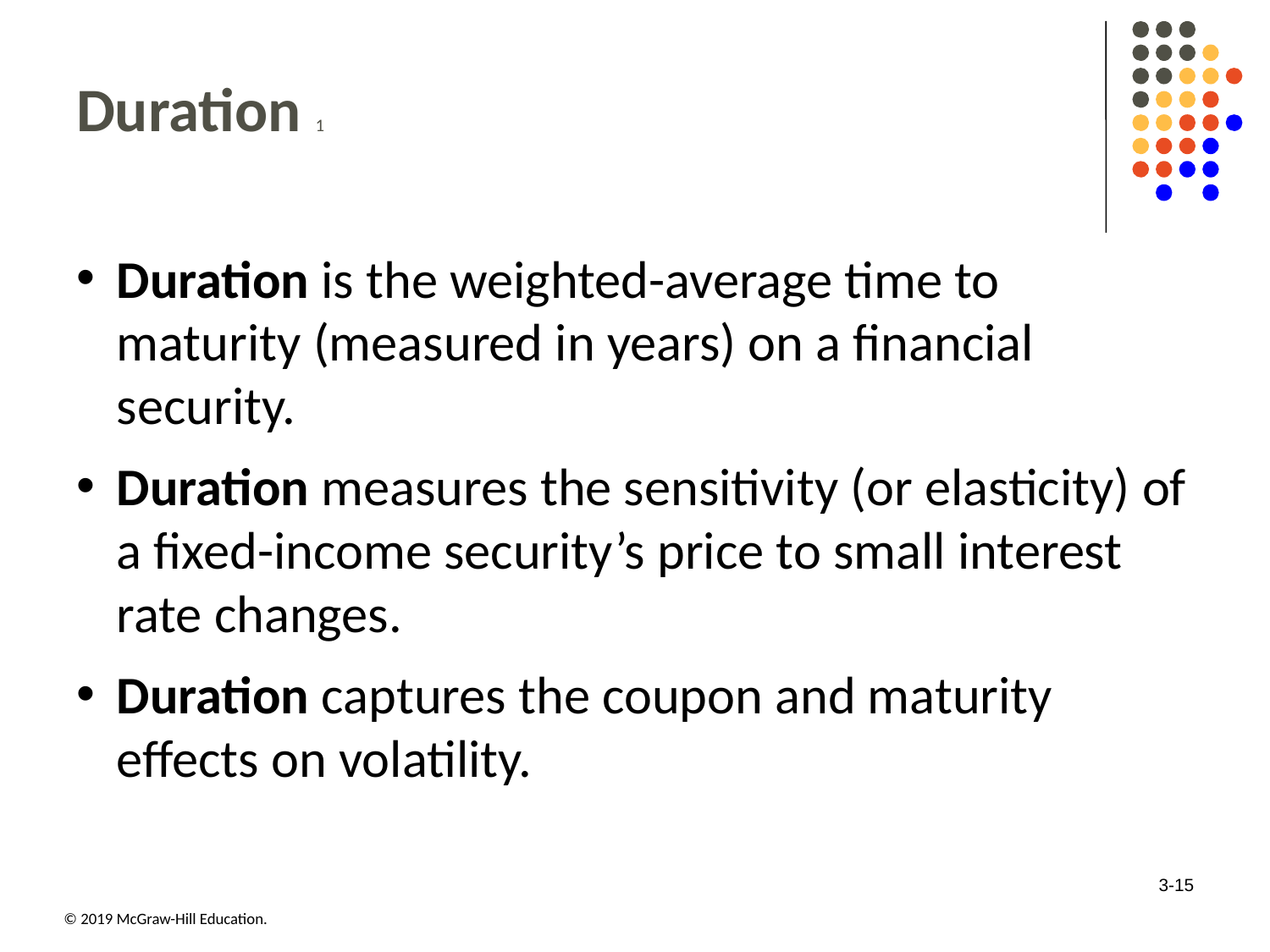

# Duration 1
Duration is the weighted-average time to maturity (measured in years) on a financial security.
Duration measures the sensitivity (or elasticity) of a fixed-income security’s price to small interest rate changes.
Duration captures the coupon and maturity effects on volatility.
3-15